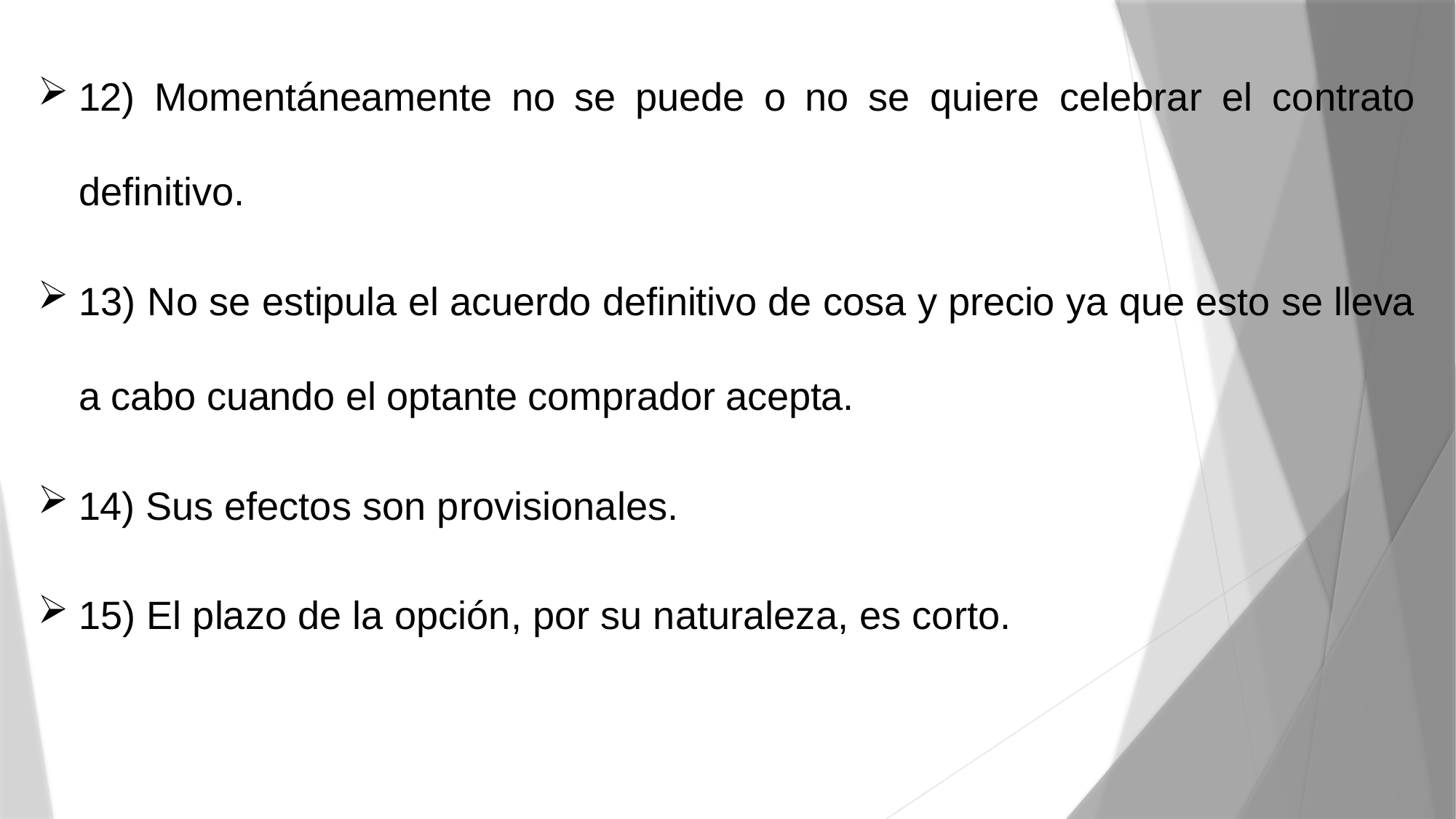

12) Momentáneamente no se puede o no se quiere celebrar el contrato definitivo.
13) No se estipula el acuerdo definitivo de cosa y precio ya que esto se lleva a cabo cuando el optante comprador acepta.
14) Sus efectos son provisionales.
15) El plazo de la opción, por su naturaleza, es corto.